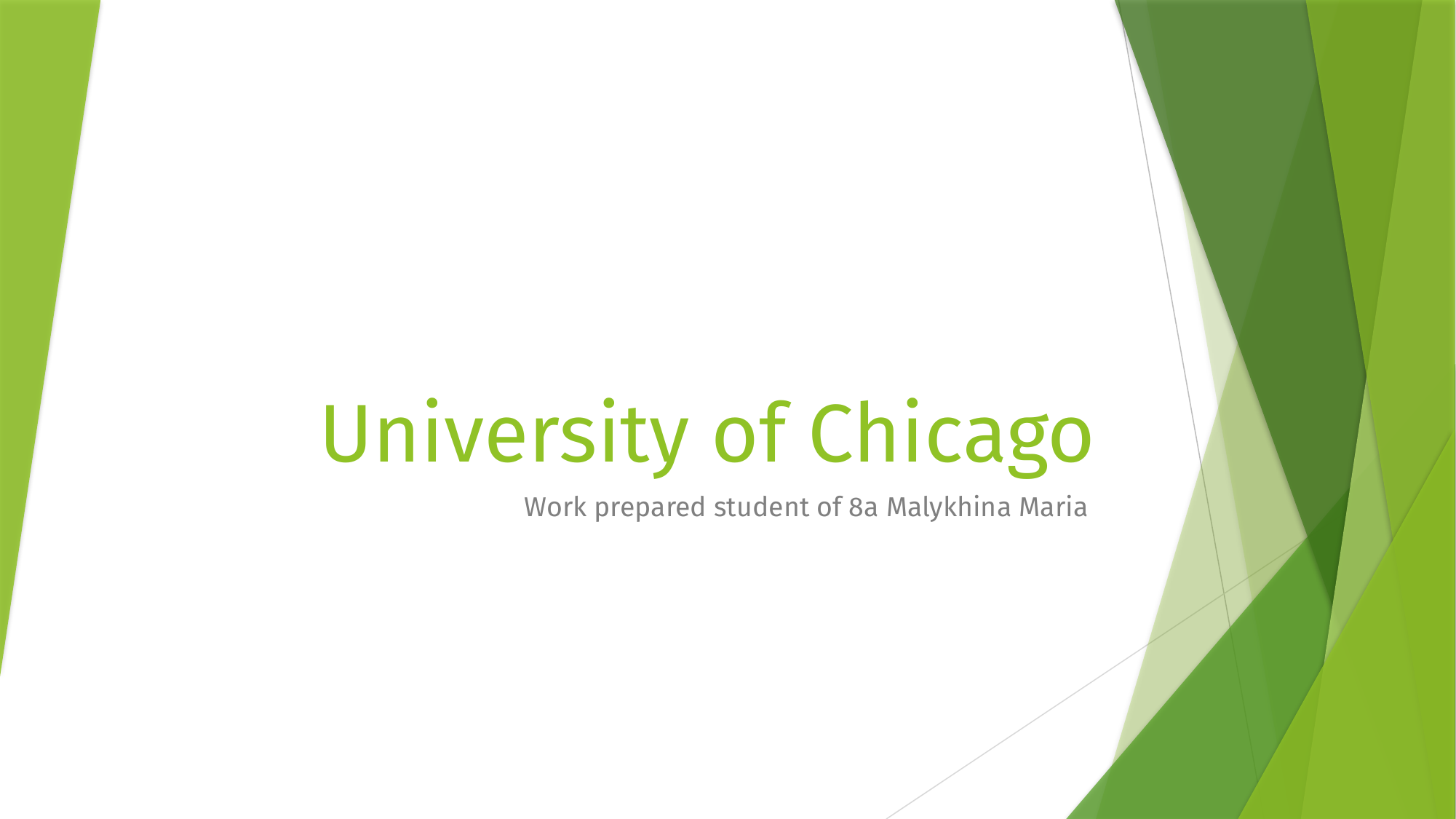

# University of Chicago
Work prepared student of 8a Malykhina Maria